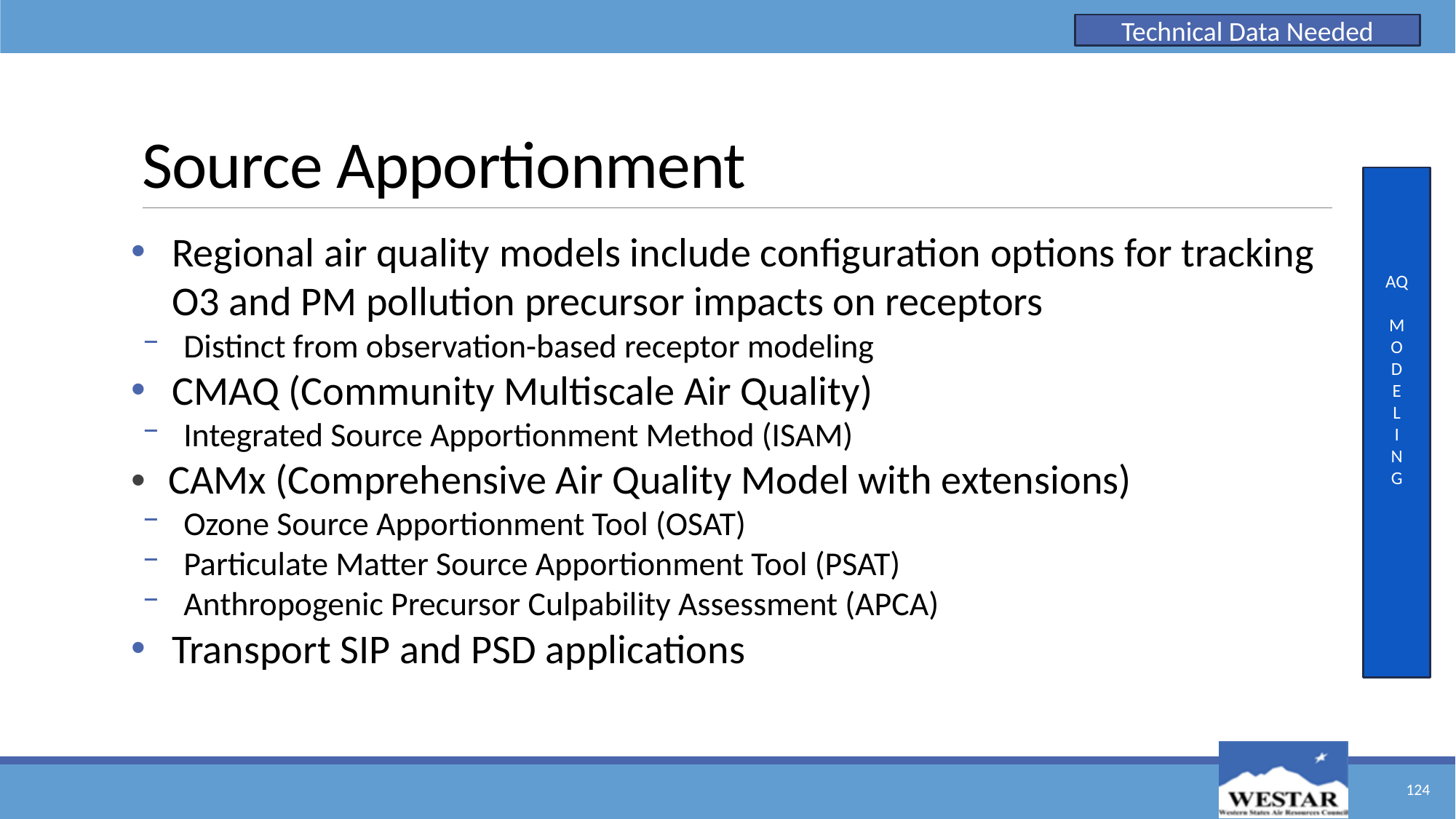

Technical Data Needed
# Source Apportionment
AQ

M
O
D
E
L
I
N
G

Regional air quality models include configuration options for tracking O3 and PM pollution precursor impacts on receptors
Distinct from observation-based receptor modeling
CMAQ (Community Multiscale Air Quality)
Integrated Source Apportionment Method (ISAM)
•  CAMx (Comprehensive Air Quality Model with extensions)
Ozone Source Apportionment Tool (OSAT)
Particulate Matter Source Apportionment Tool (PSAT)
Anthropogenic Precursor Culpability Assessment (APCA)
Transport SIP and PSD applications

124